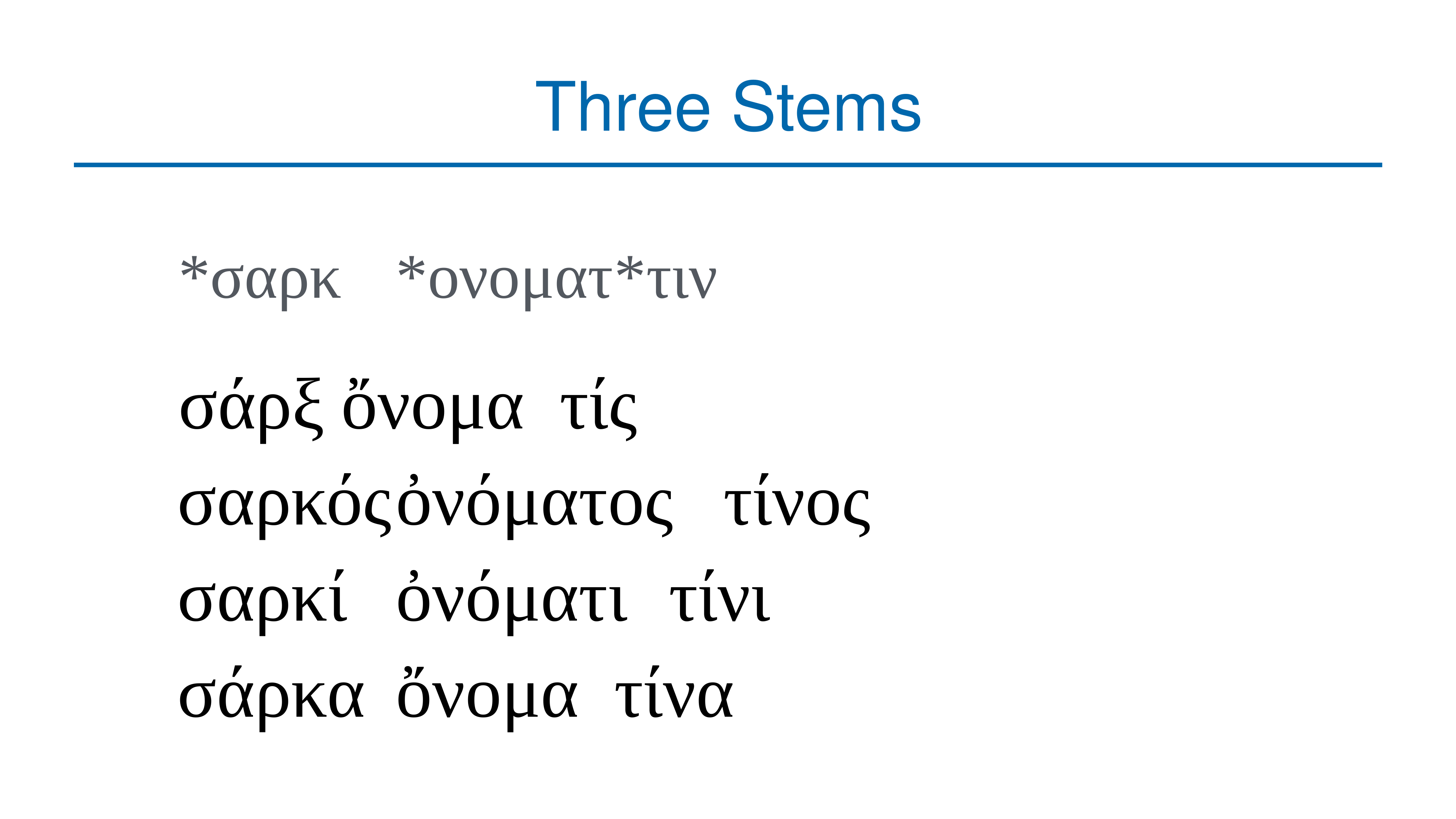

# Three Stems
*σαρκ	*ονοματ	*τιν
σάρξ	ὄνομα	τίς
σαρκός	ὀνόματος	τίνος
σαρκί	ὀνόματι	τίνι
σάρκα	ὄνομα	τίνα